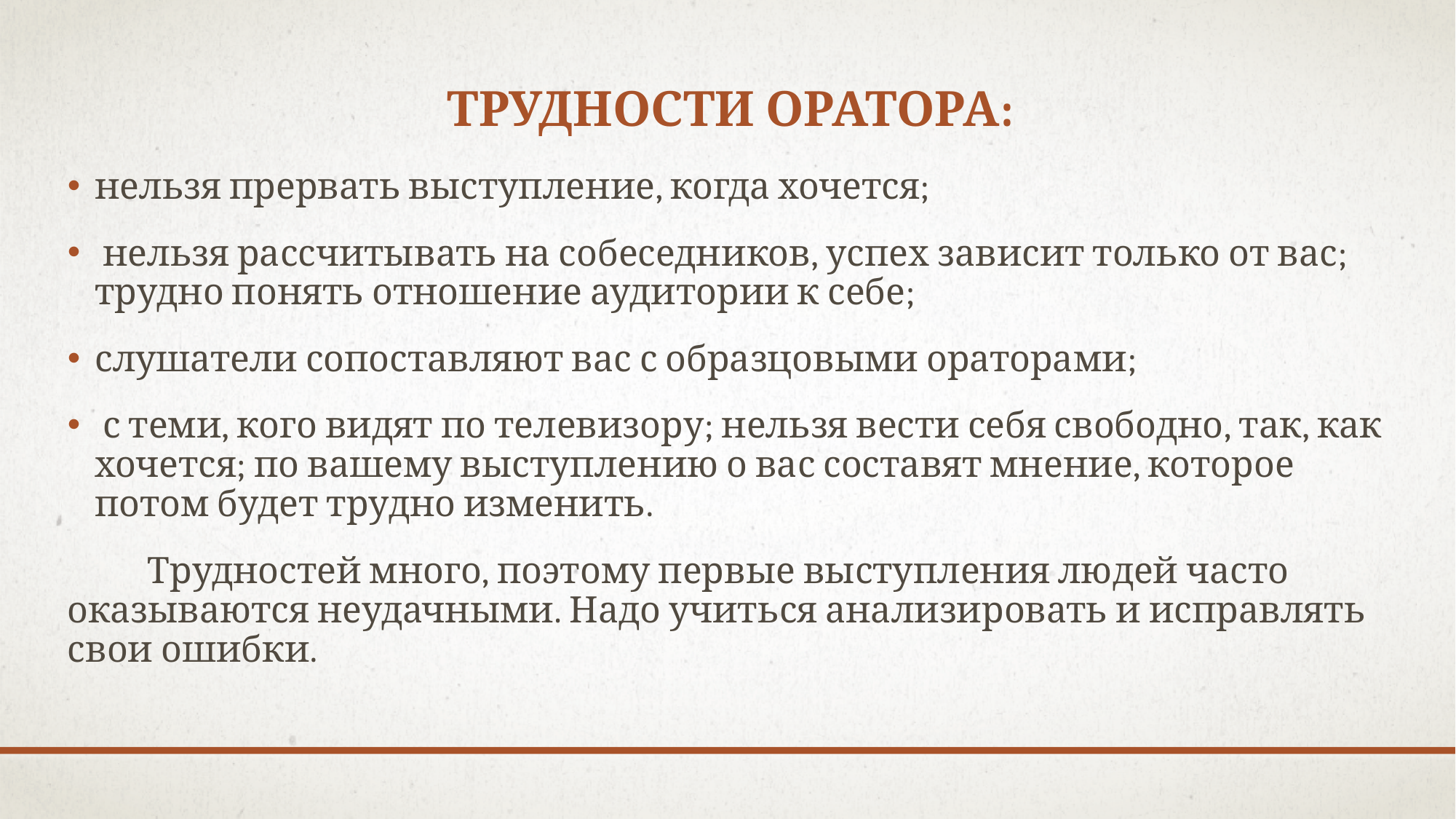

# трудности оратора:
нельзя прервать выступление, когда хочется;
 нельзя рассчитывать на собеседников, успех зависит только от вас; трудно понять отношение аудитории к себе;
слушатели сопоставляют вас с образцовыми ораторами;
 с теми, кого видят по телевизору; нельзя вести себя свободно, так, как хочется; по вашему выступлению о вас составят мнение, которое потом будет трудно изменить.
          Трудностей много, поэтому первые выступления людей часто оказываются неудачными. Надо учиться анализировать и исправлять свои ошибки.